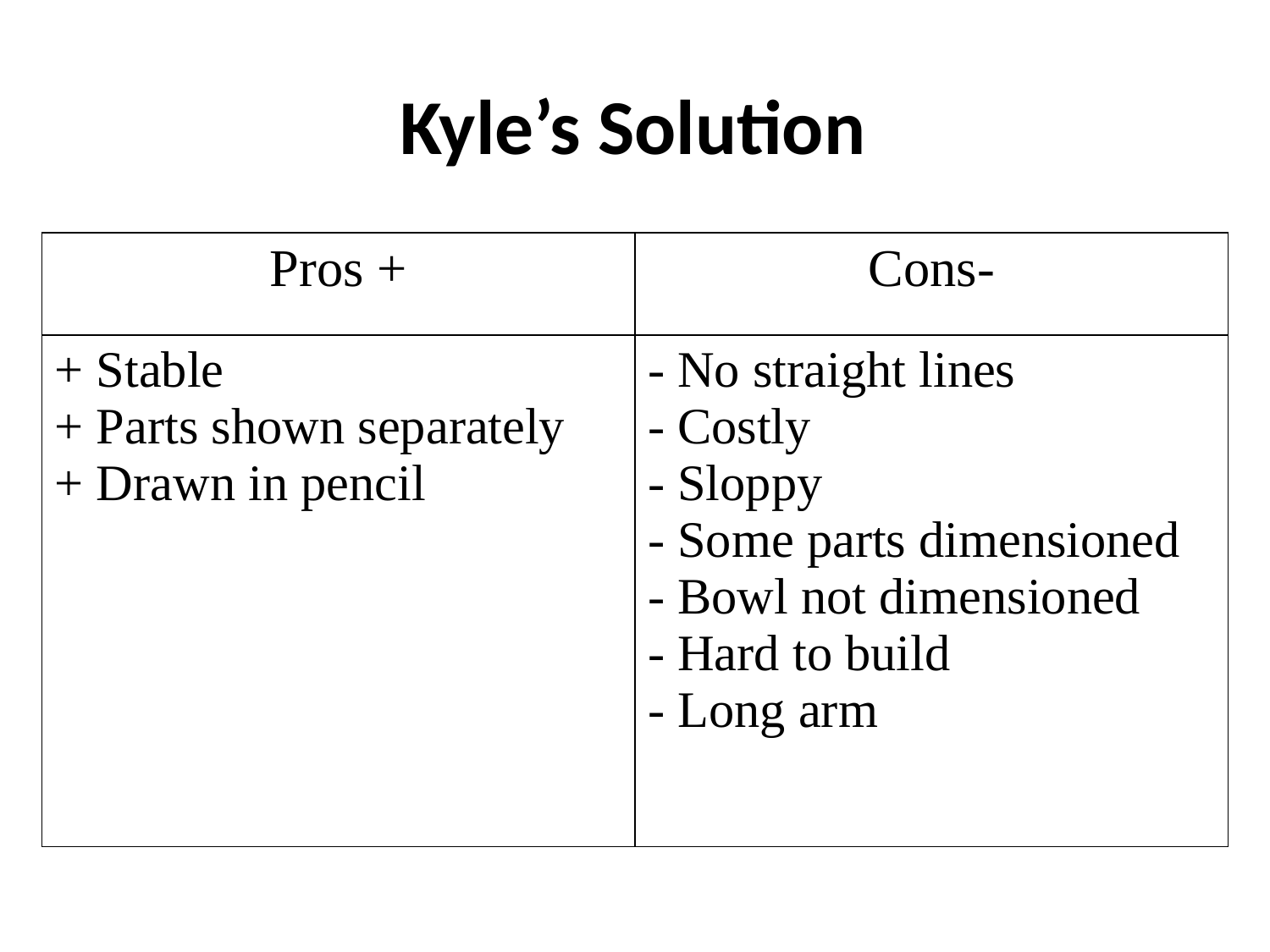

# Kyle’s Solution
| Pros + | Cons- |
| --- | --- |
| + Stable + Parts shown separately + Drawn in pencil | - No straight lines - Costly - Sloppy - Some parts dimensioned - Bowl not dimensioned - Hard to build - Long arm |